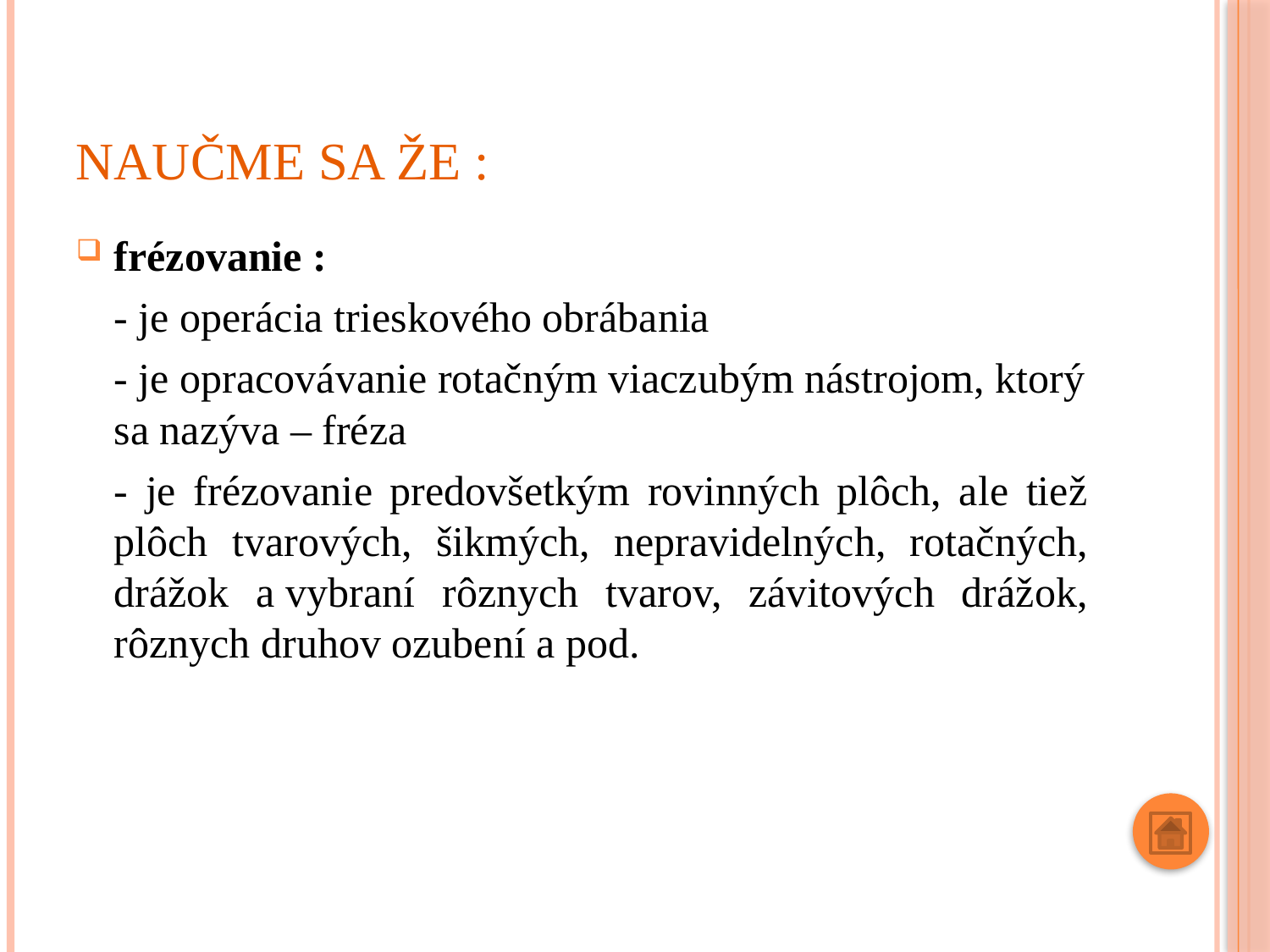

# Naučme sa že :
frézovanie :
	- je operácia trieskového obrábania
	- je opracovávanie rotačným viaczubým nástrojom, ktorý sa nazýva – fréza
	- je frézovanie predovšetkým rovinných plôch, ale tiež plôch tvarových, šikmých, nepravidelných, rotačných, drážok a vybraní rôznych tvarov, závitových drážok, rôznych druhov ozubení a pod.